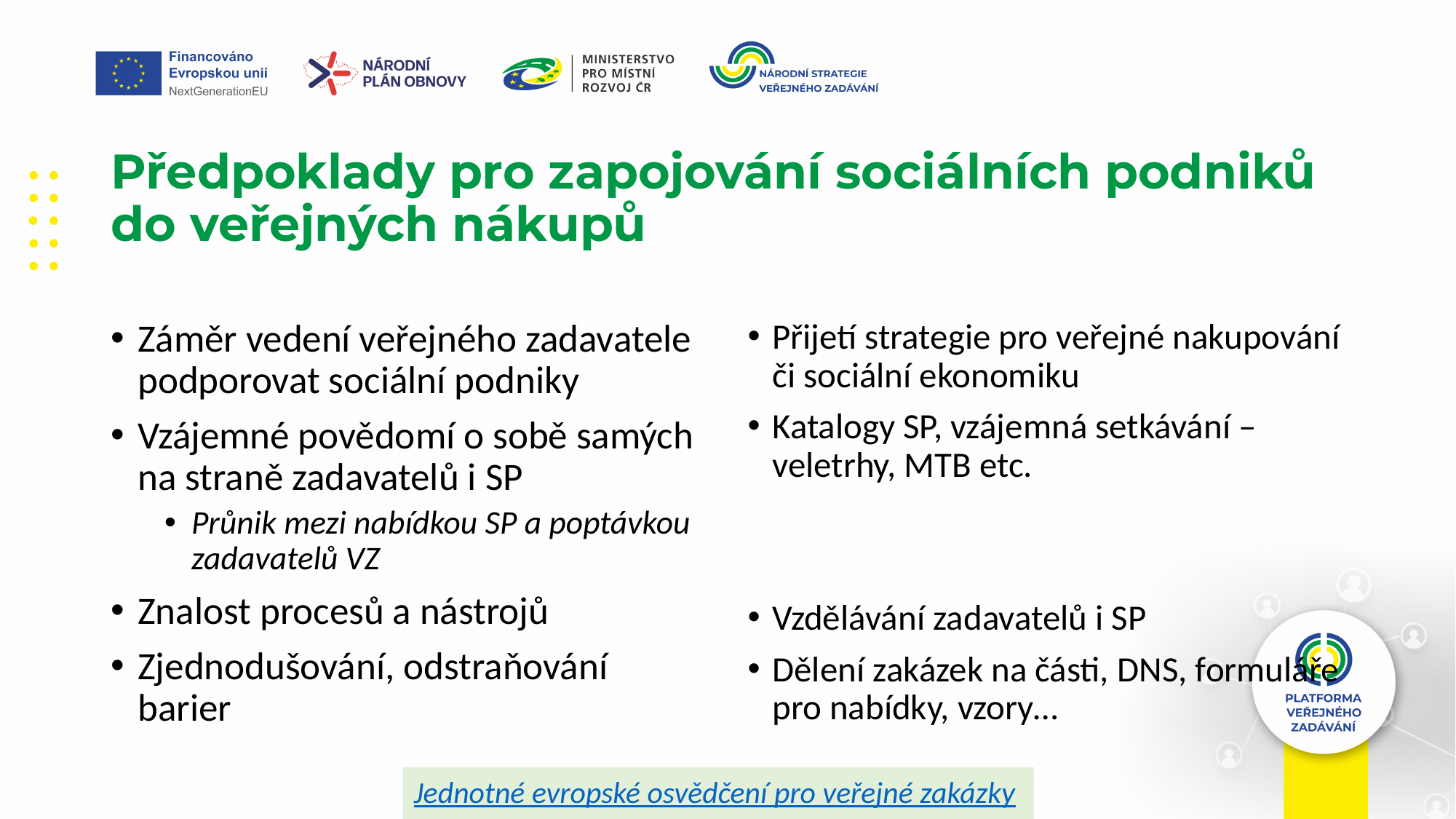

# Předpoklady pro zapojování sociálních podniků do veřejných nákupů
Záměr vedení veřejného zadavatele podporovat sociální podniky
Vzájemné povědomí o sobě samých na straně zadavatelů i SP
Průnik mezi nabídkou SP a poptávkou zadavatelů VZ
Znalost procesů a nástrojů
Zjednodušování, odstraňování barier
Přijetí strategie pro veřejné nakupování či sociální ekonomiku
Katalogy SP, vzájemná setkávání – veletrhy, MTB etc.

Vzdělávání zadavatelů i SP
Dělení zakázek na části, DNS, formuláře pro nabídky, vzory…
Jednotné evropské osvědčení pro veřejné zakázky